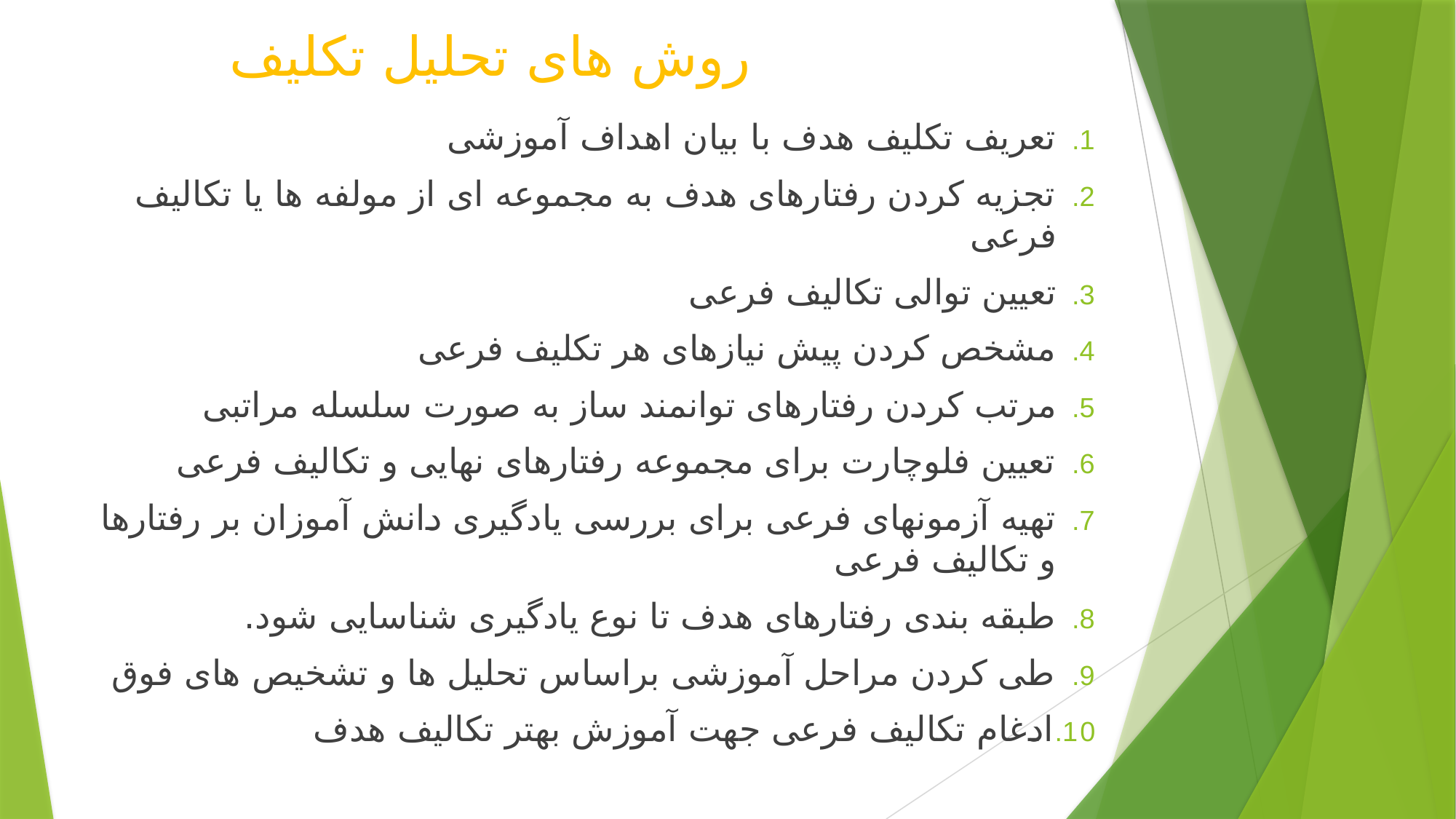

# روش های تحلیل تکلیف
تعریف تکلیف هدف با بیان اهداف آموزشی
تجزیه کردن رفتارهای هدف به مجموعه ای از مولفه ها یا تکالیف فرعی
تعیین توالی تکالیف فرعی
مشخص کردن پیش نیازهای هر تکلیف فرعی
مرتب کردن رفتارهای توانمند ساز به صورت سلسله مراتبی
تعیین فلوچارت برای مجموعه رفتارهای نهایی و تکالیف فرعی
تهیه آزمونهای فرعی برای بررسی یادگیری دانش آموزان بر رفتارها و تکالیف فرعی
طبقه بندی رفتارهای هدف تا نوع یادگیری شناسایی شود.
طی کردن مراحل آموزشی براساس تحلیل ها و تشخیص های فوق
ادغام تکالیف فرعی جهت آموزش بهتر تکالیف هدف